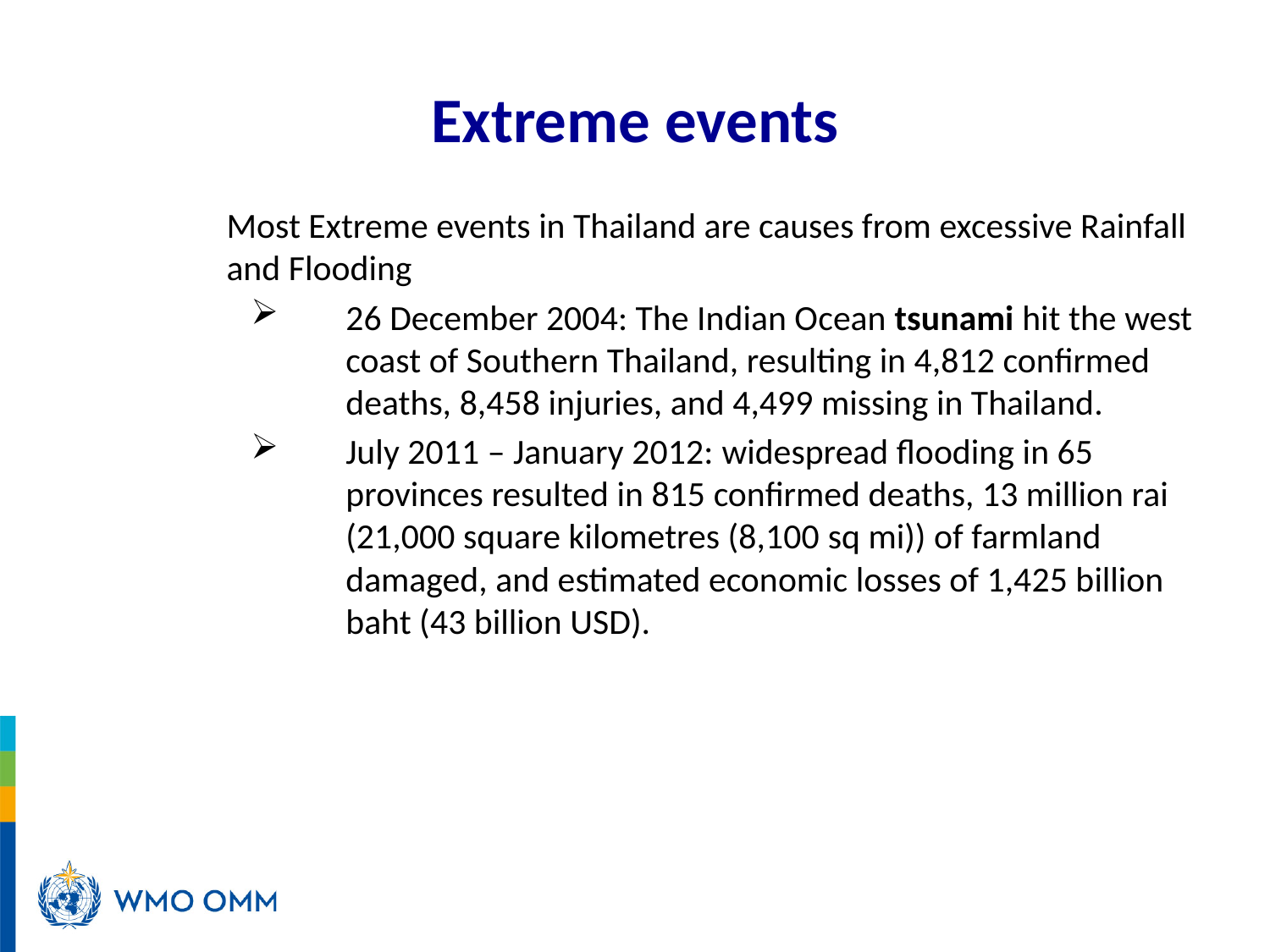

# Extreme events
	Most Extreme events in Thailand are causes from excessive Rainfall and Flooding
26 December 2004: The Indian Ocean tsunami hit the west coast of Southern Thailand, resulting in 4,812 confirmed deaths, 8,458 injuries, and 4,499 missing in Thailand.
July 2011 – January 2012: widespread flooding in 65 provinces resulted in 815 confirmed deaths, 13 million rai (21,000 square kilometres (8,100 sq mi)) of farmland damaged, and estimated economic losses of 1,425 billion baht (43 billion USD).